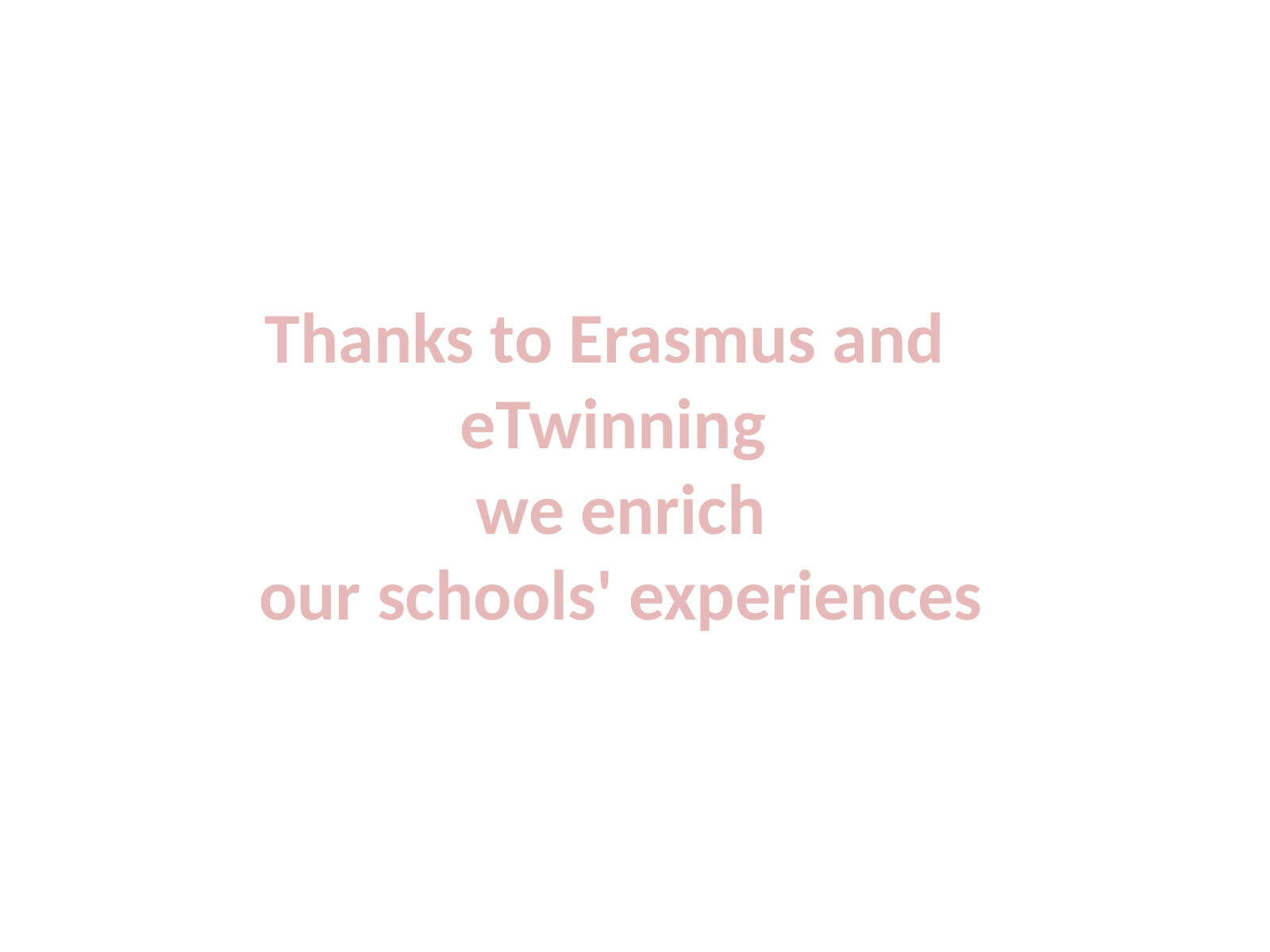

Thanks to Erasmus and
eTwinning
 we enrich
 our schools' experiences